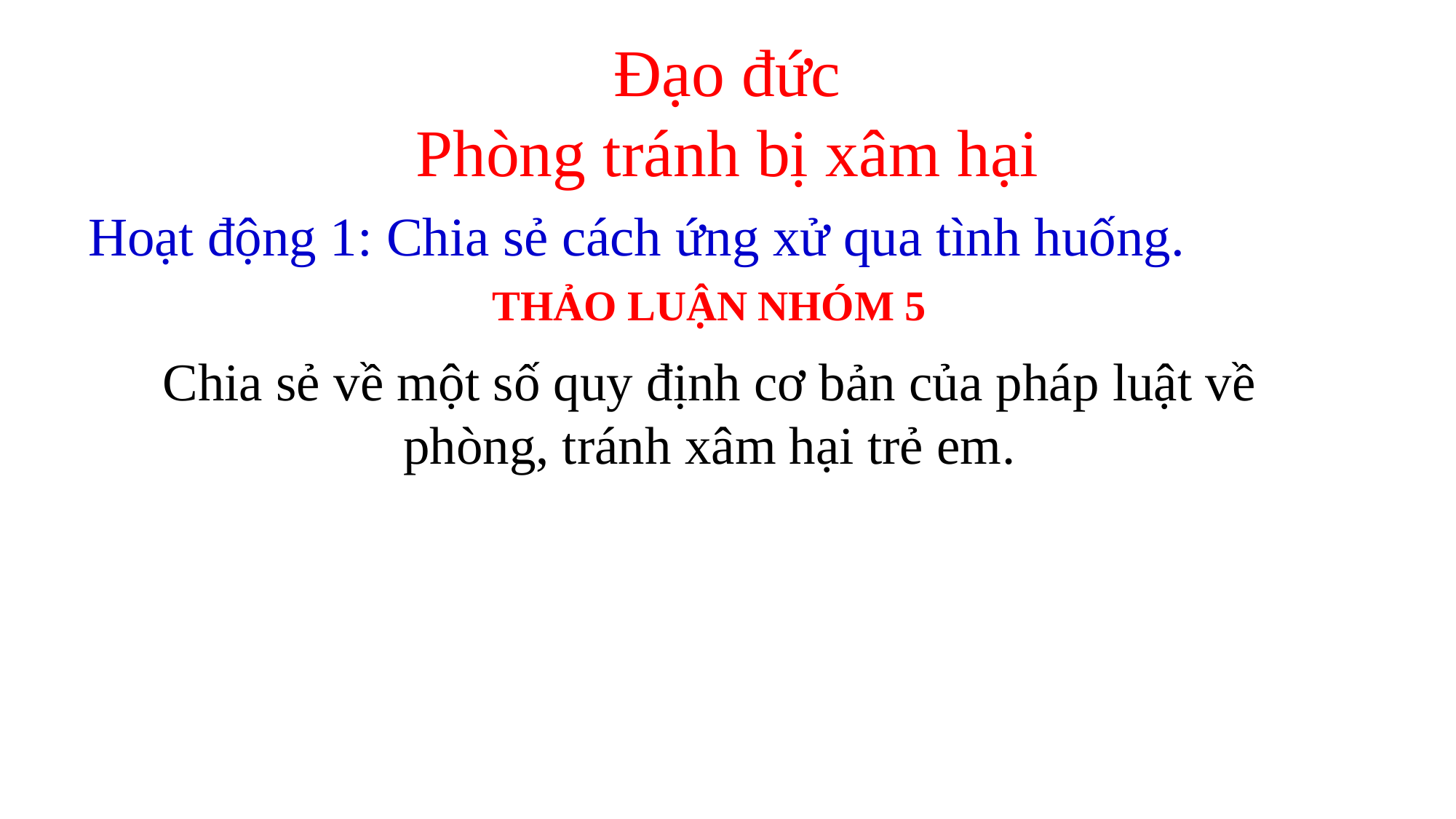

Đạo đức
Phòng tránh bị xâm hại
Hoạt động 1: Chia sẻ cách ứng xử qua tình huống.
THẢO LUẬN NHÓM 5
Chia sẻ về một số quy định cơ bản của pháp luật về phòng, tránh xâm hại trẻ em.